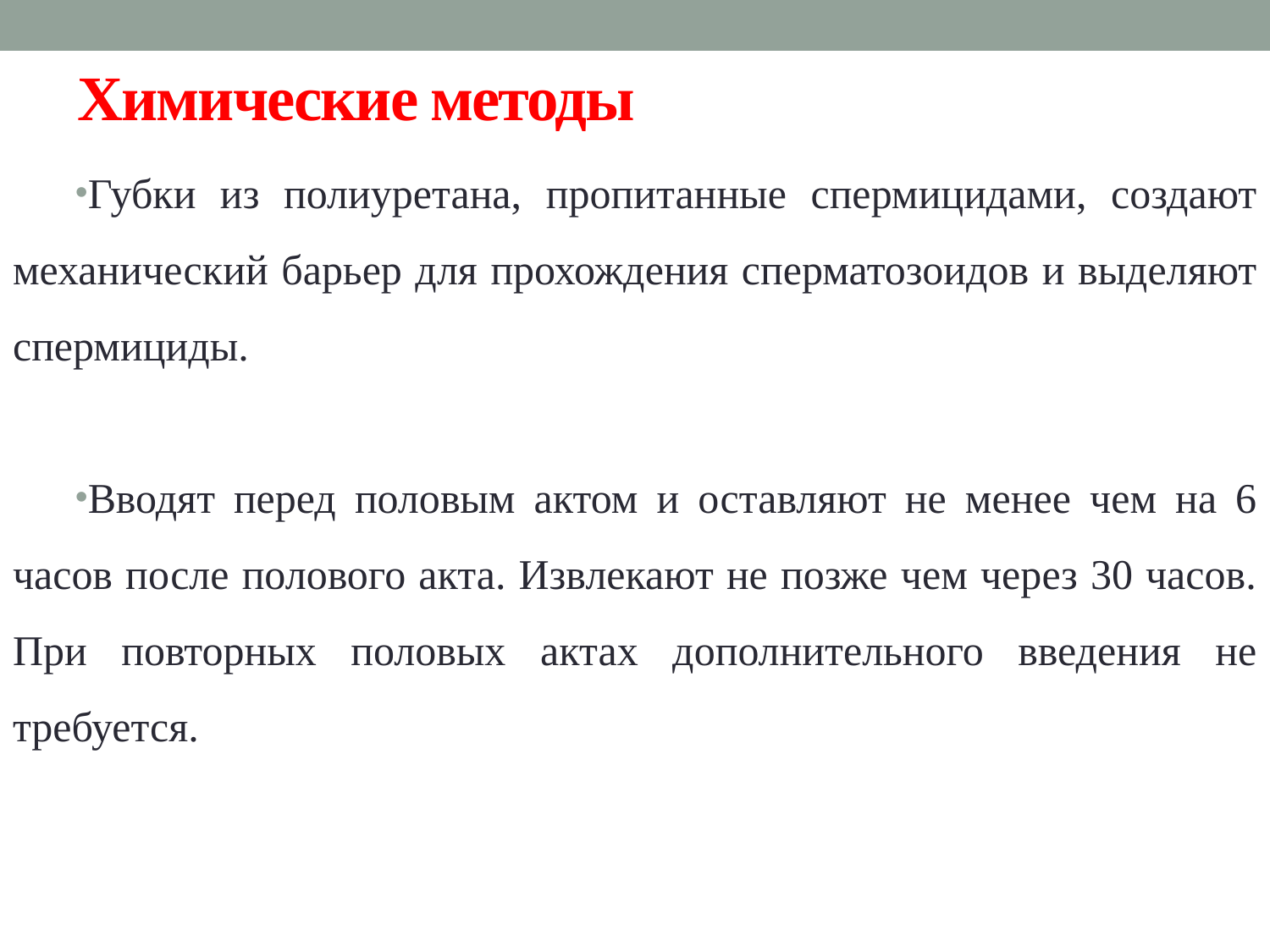

# Химические методы
Губки из полиуретана, пропитанные спермицидами, создают механический барьер для прохождения сперматозоидов и выделяют спермициды.

Вводят перед половым актом и оставляют не менее чем на 6 часов после полового акта. Извлекают не позже чем через 30 часов. При повторных половых актах дополнительного введения не требуется.